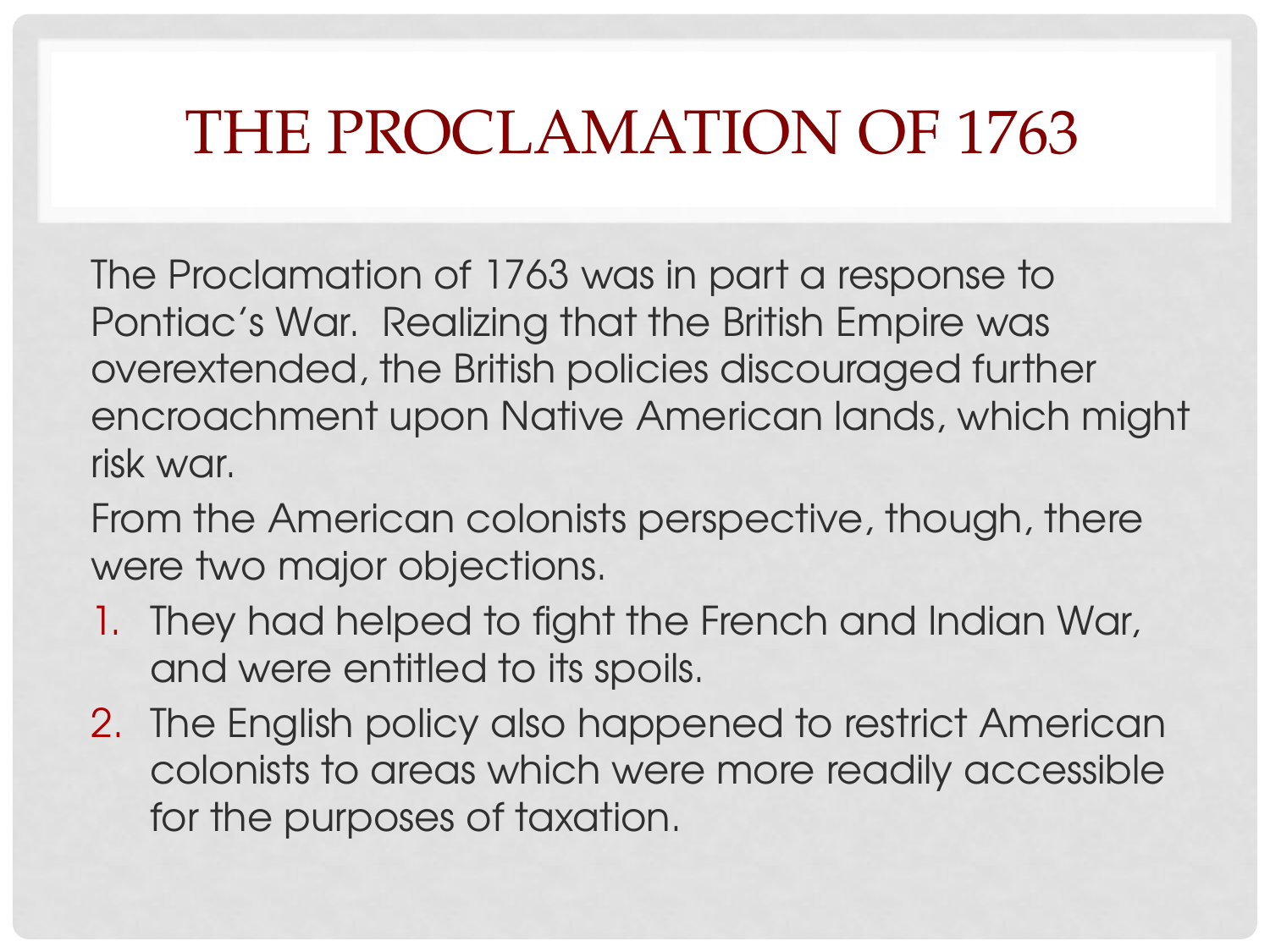

# The Proclamation of 1763
The Proclamation of 1763 was in part a response to Pontiac’s War.  Realizing that the British Empire was overextended, the British policies discouraged further encroachment upon Native American lands, which might risk war.
From the American colonists perspective, though, there were two major objections.
They had helped to fight the French and Indian War, and were entitled to its spoils.
The English policy also happened to restrict American colonists to areas which were more readily accessible for the purposes of taxation.